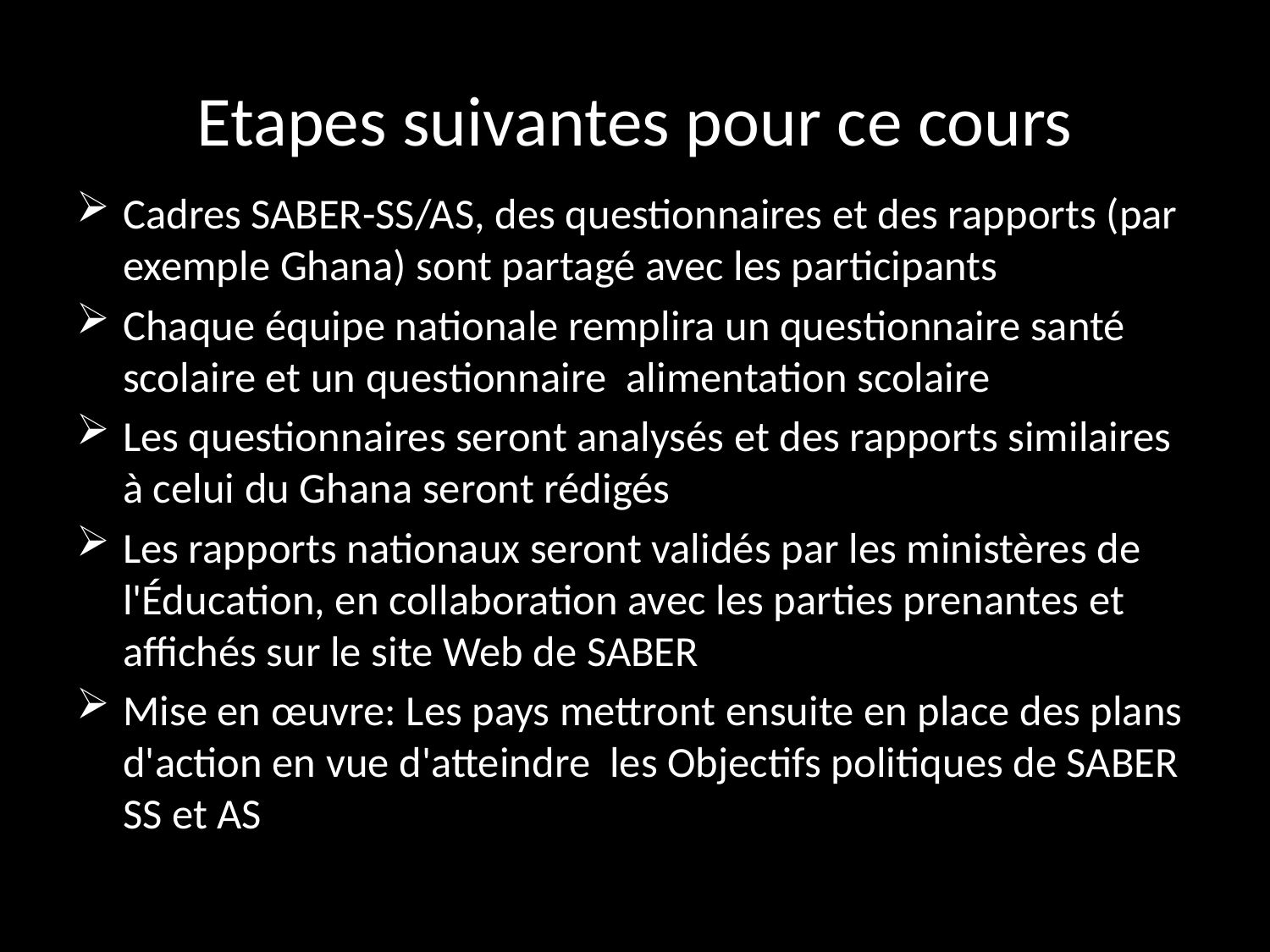

# Etapes suivantes pour ce cours
Cadres SABER-SS/AS, des questionnaires et des rapports (par exemple Ghana) sont partagé avec les participants
Chaque équipe nationale remplira un questionnaire santé scolaire et un questionnaire  alimentation scolaire
Les questionnaires seront analysés et des rapports similaires à celui du Ghana seront rédigés
Les rapports nationaux seront validés par les ministères de l'Éducation, en collaboration avec les parties prenantes et affichés sur le site Web de SABER
Mise en œuvre: Les pays mettront ensuite en place des plans d'action en vue d'atteindre  les Objectifs politiques de SABER SS et AS